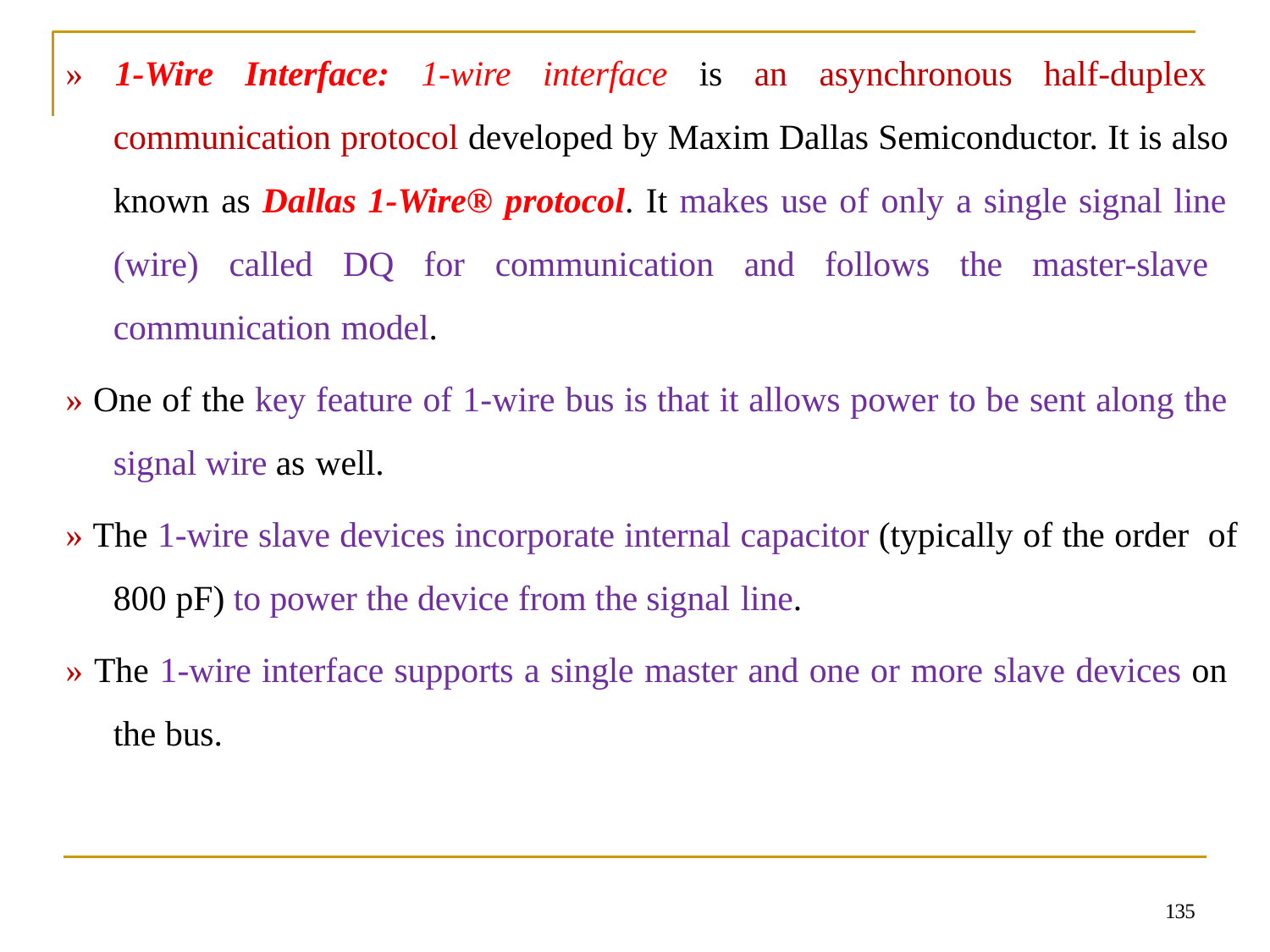

» 1-Wire Interface: 1-wire interface is an asynchronous half-duplex  communication protocol developed by Maxim Dallas Semiconductor. It is also  known as Dallas 1-Wire® protocol. It makes use of only a single signal line  (wire) called DQ for communication and follows the master-slave  communication model.
» One of the key feature of 1-wire bus is that it allows power to be sent along the  signal wire as well.
» The 1-wire slave devices incorporate internal capacitor (typically of the order  of 800 pF) to power the device from the signal line.
» The 1-wire interface supports a single master and one or more slave devices on  the bus.
135